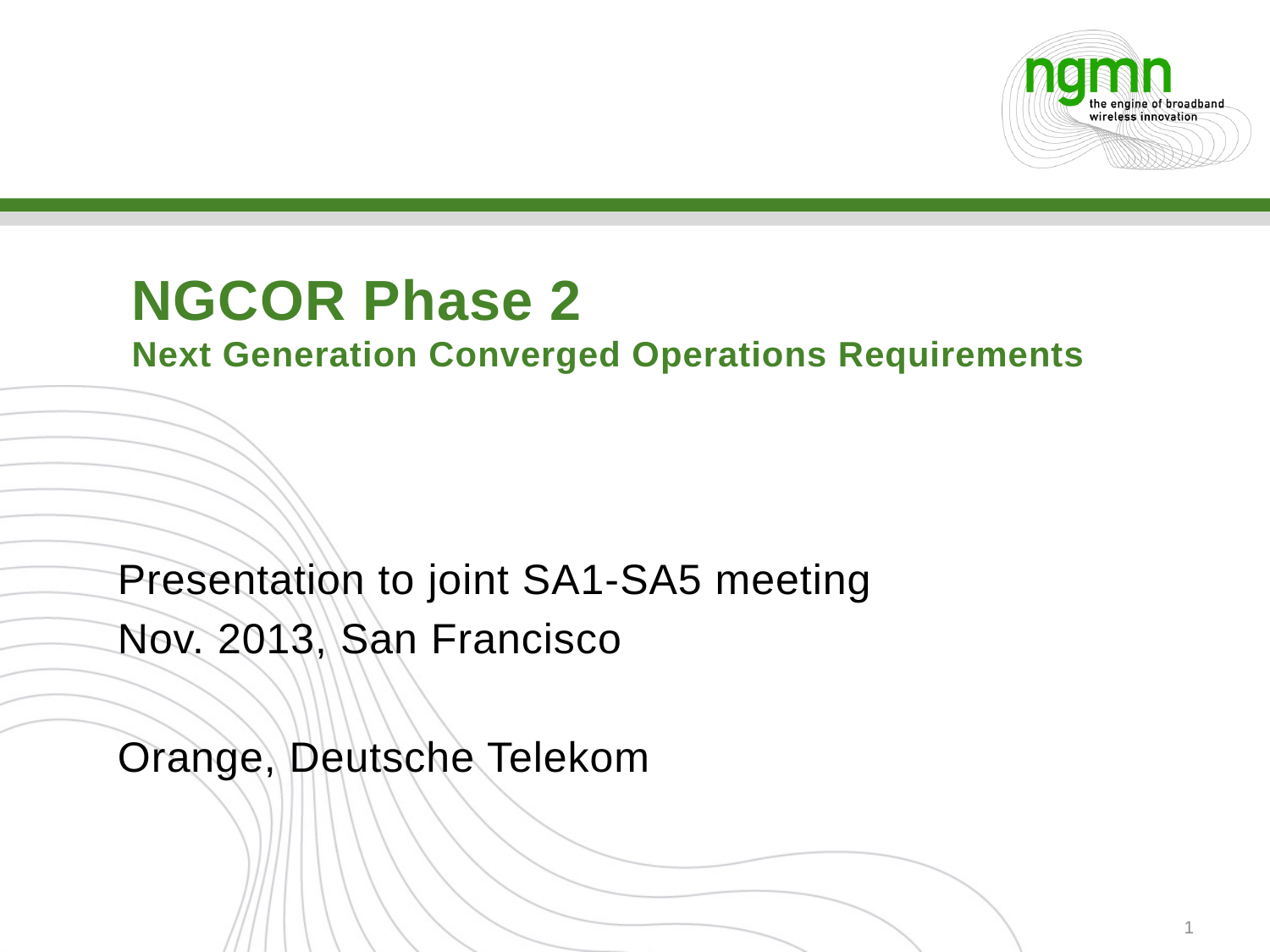

# NGCOR Phase 2 Next Generation Converged Operations Requirements
Presentation to joint SA1-SA5 meeting
Nov. 2013, San Francisco

Orange, Deutsche Telekom
1